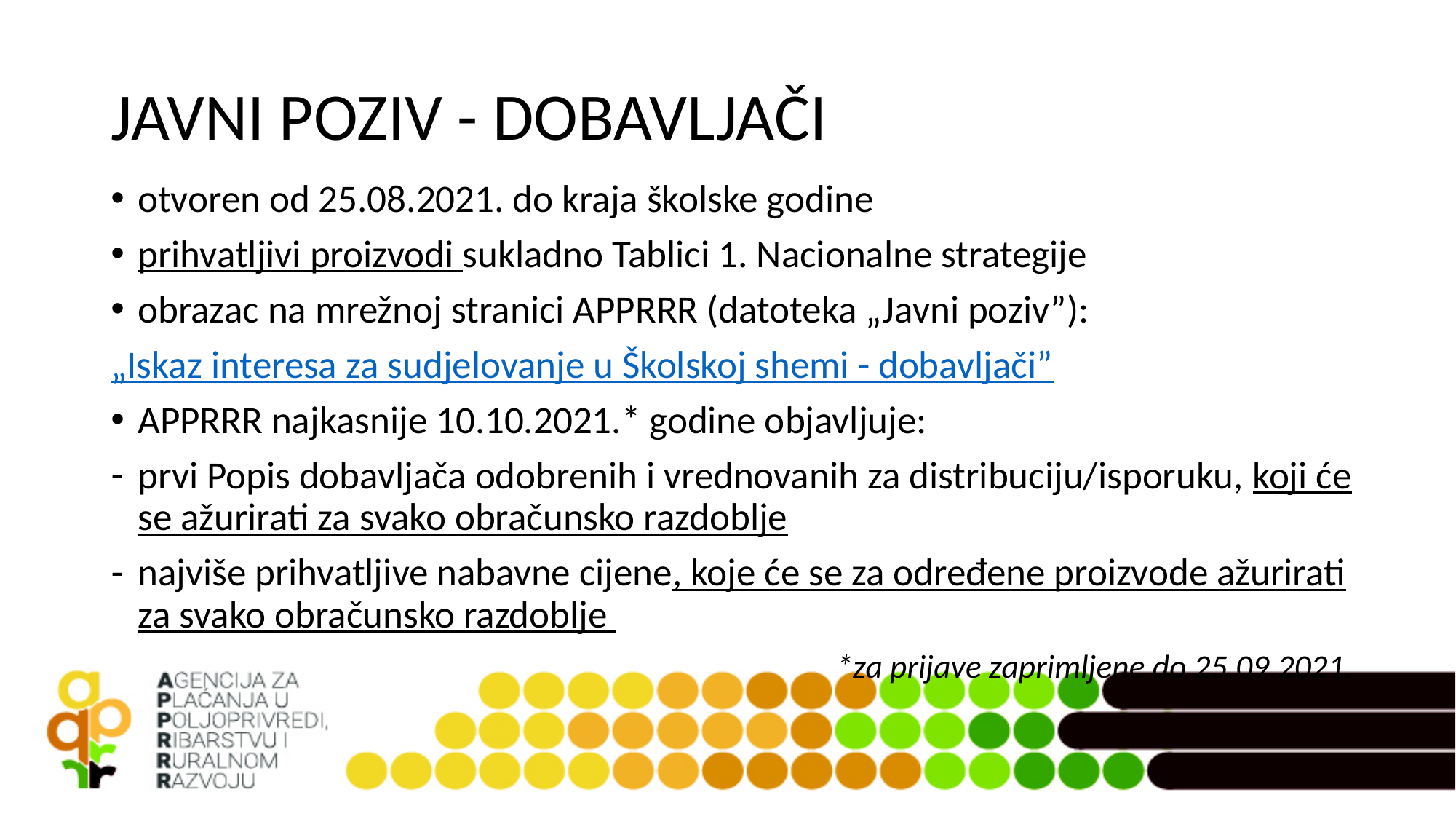

# JAVNI POZIV - DOBAVLJAČI
otvoren od 25.08.2021. do kraja školske godine
prihvatljivi proizvodi sukladno Tablici 1. Nacionalne strategije
obrazac na mrežnoj stranici APPRRR (datoteka „Javni poziv”):
„Iskaz interesa za sudjelovanje u Školskoj shemi - dobavljači”
APPRRR najkasnije 10.10.2021.* godine objavljuje:
prvi Popis dobavljača odobrenih i vrednovanih za distribuciju/isporuku, koji će se ažurirati za svako obračunsko razdoblje
najviše prihvatljive nabavne cijene, koje će se za određene proizvode ažurirati za svako obračunsko razdoblje
*za prijave zaprimljene do 25.09.2021.